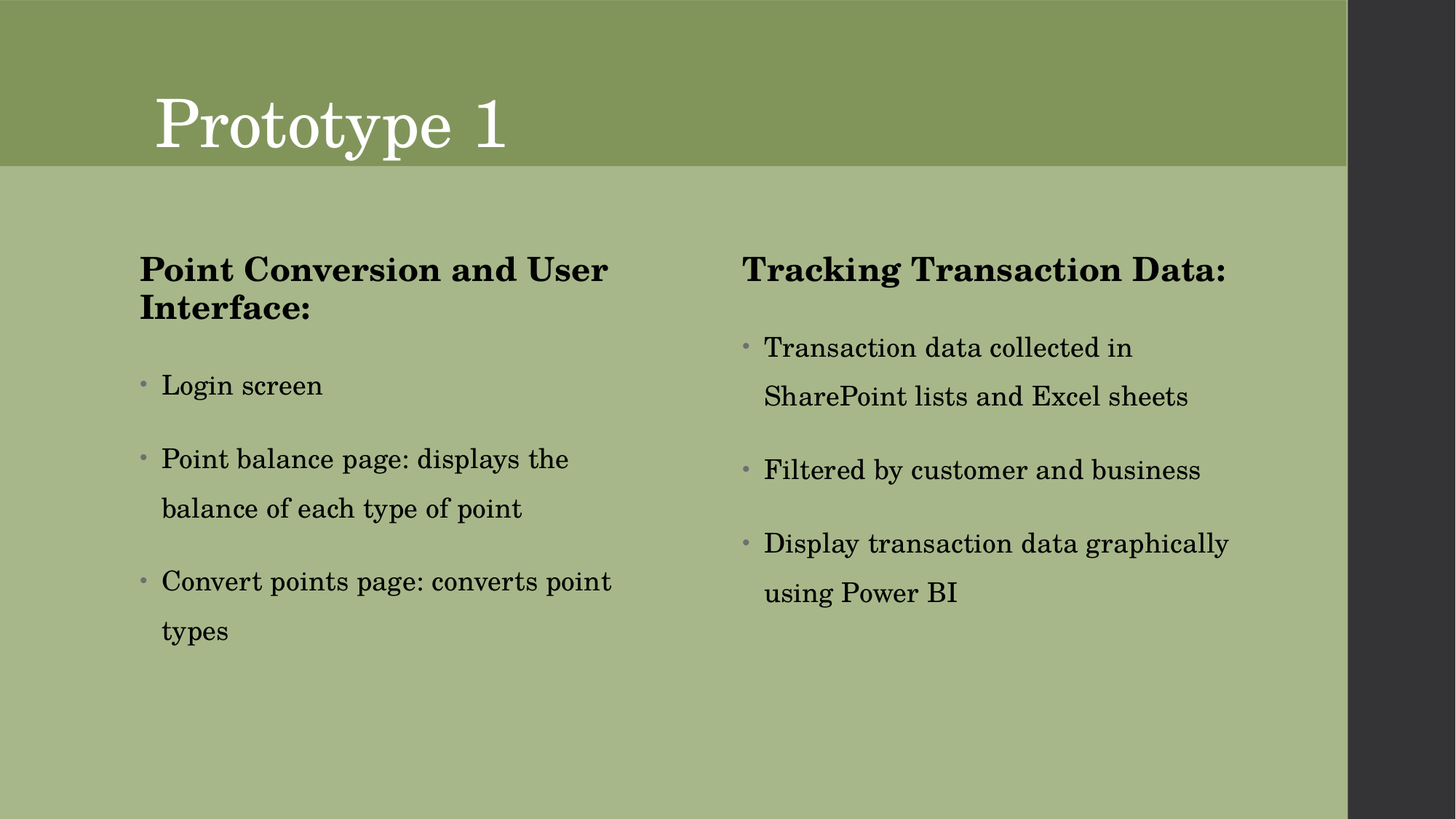

Prototype 1
Point Conversion and User Interface:
Login screen
Point balance page: displays the balance of each type of point
Convert points page: converts point types
Tracking Transaction Data:
Transaction data collected in SharePoint lists and Excel sheets
Filtered by customer and business
Display transaction data graphically using Power BI